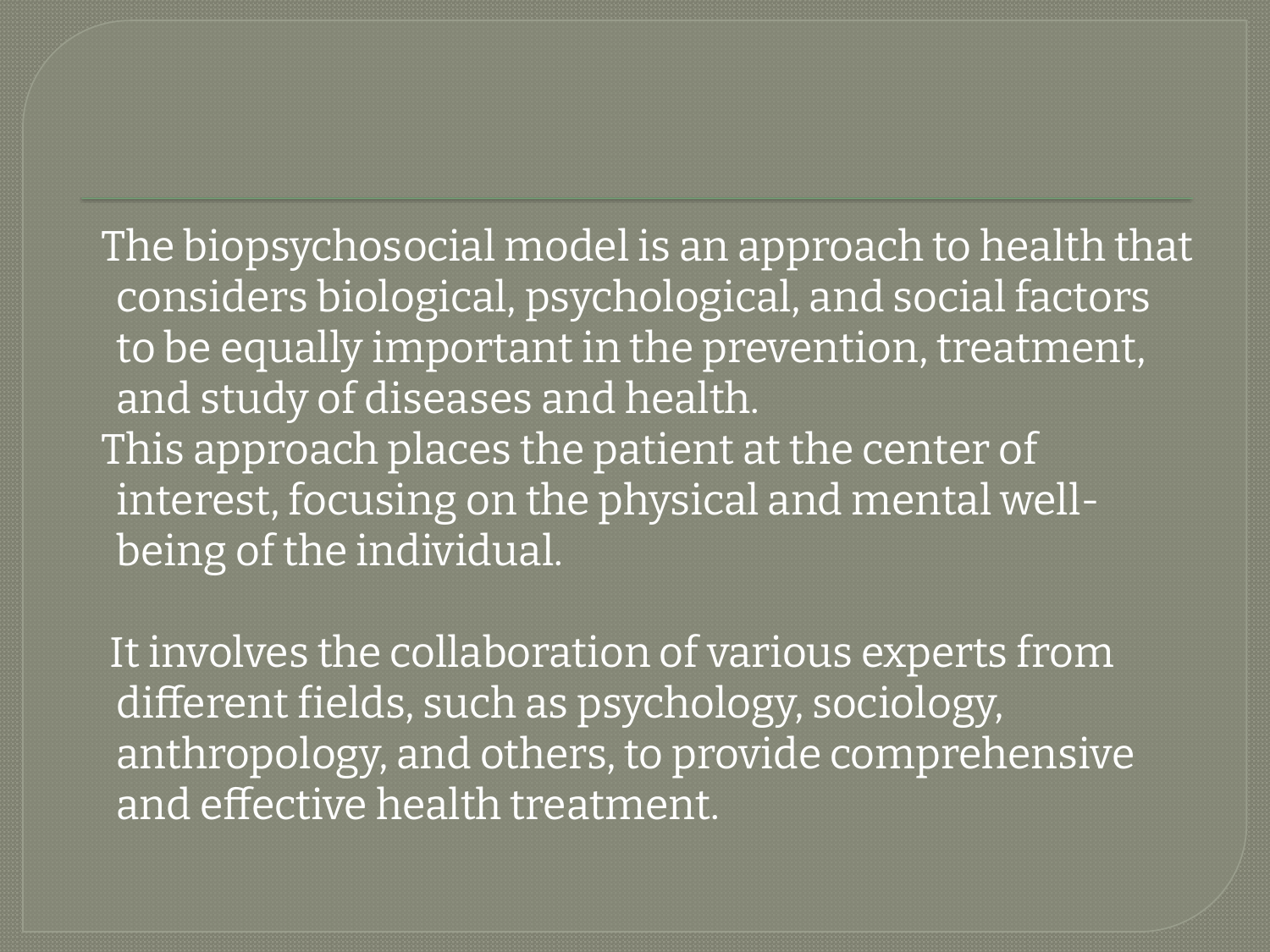

#
   The biopsychosocial model is an approach to health that considers biological, psychological, and social factors to be equally important in the prevention, treatment, and study of diseases and health.
   This approach places the patient at the center of interest, focusing on the physical and mental well-being of the individual.

    It involves the collaboration of various experts from different fields, such as psychology, sociology, anthropology, and others, to provide comprehensive and effective health treatment.